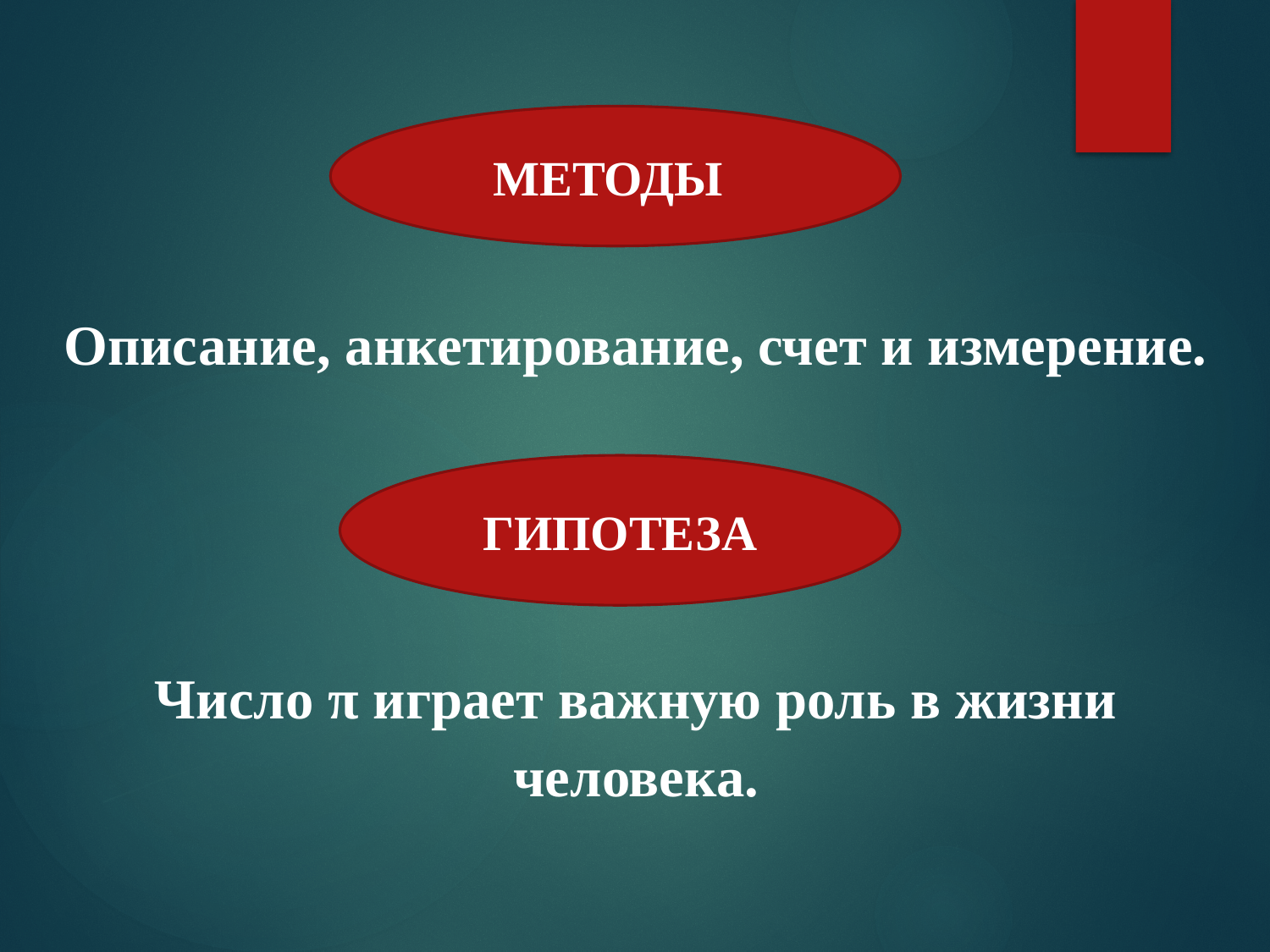

МЕТОДЫ
Описание, анкетирование, счет и измерение.
ГИПОТЕЗА
Число π играет важную роль в жизни человека.